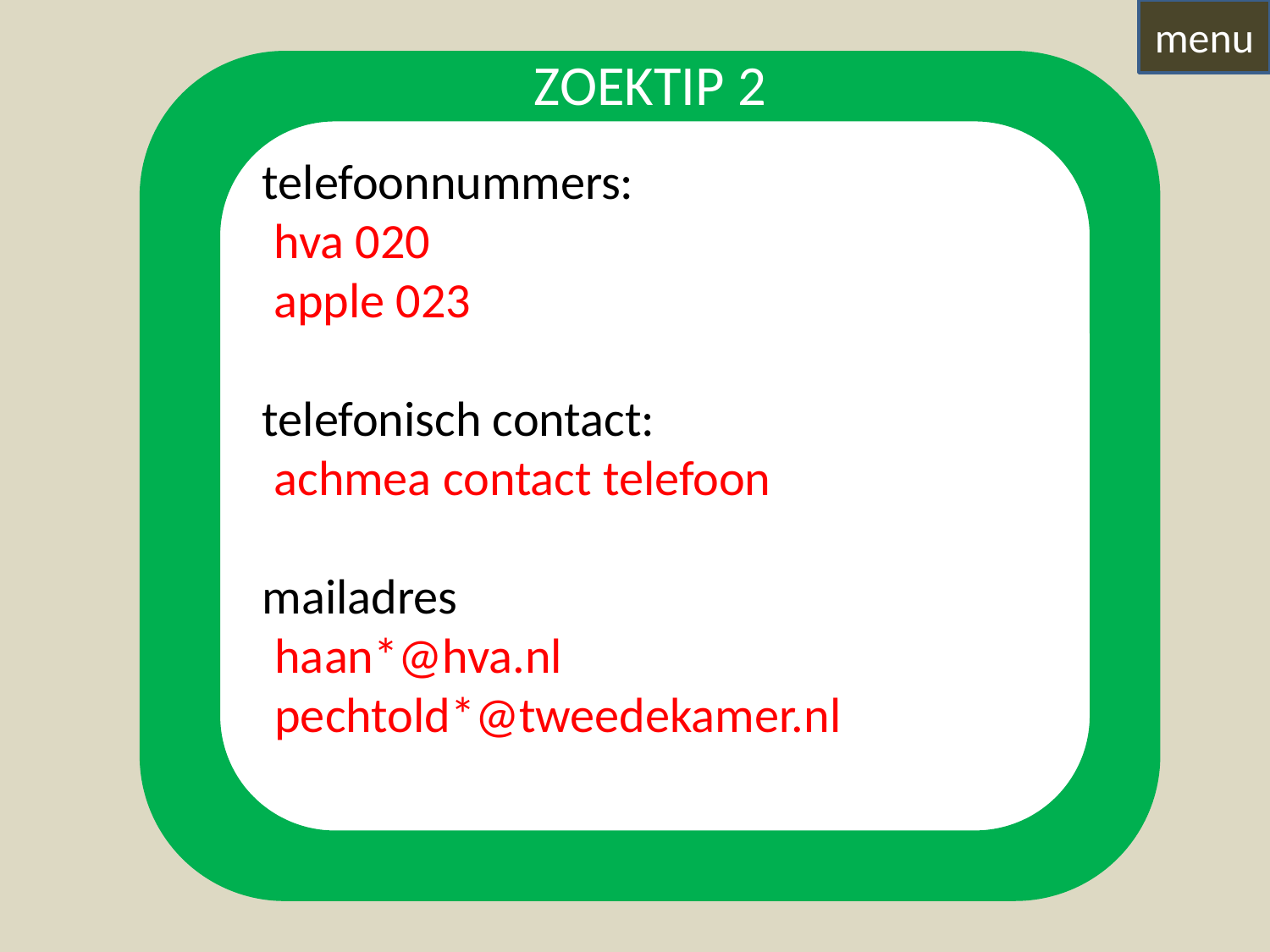

menu
ZOEKTIP 2

telefoonnummers:
 hva 020
 apple 023

telefonisch contact:
 achmea contact telefoon

mailadres
‘haan*@hva.nl
‘pechtold*@tweedekamer.nl